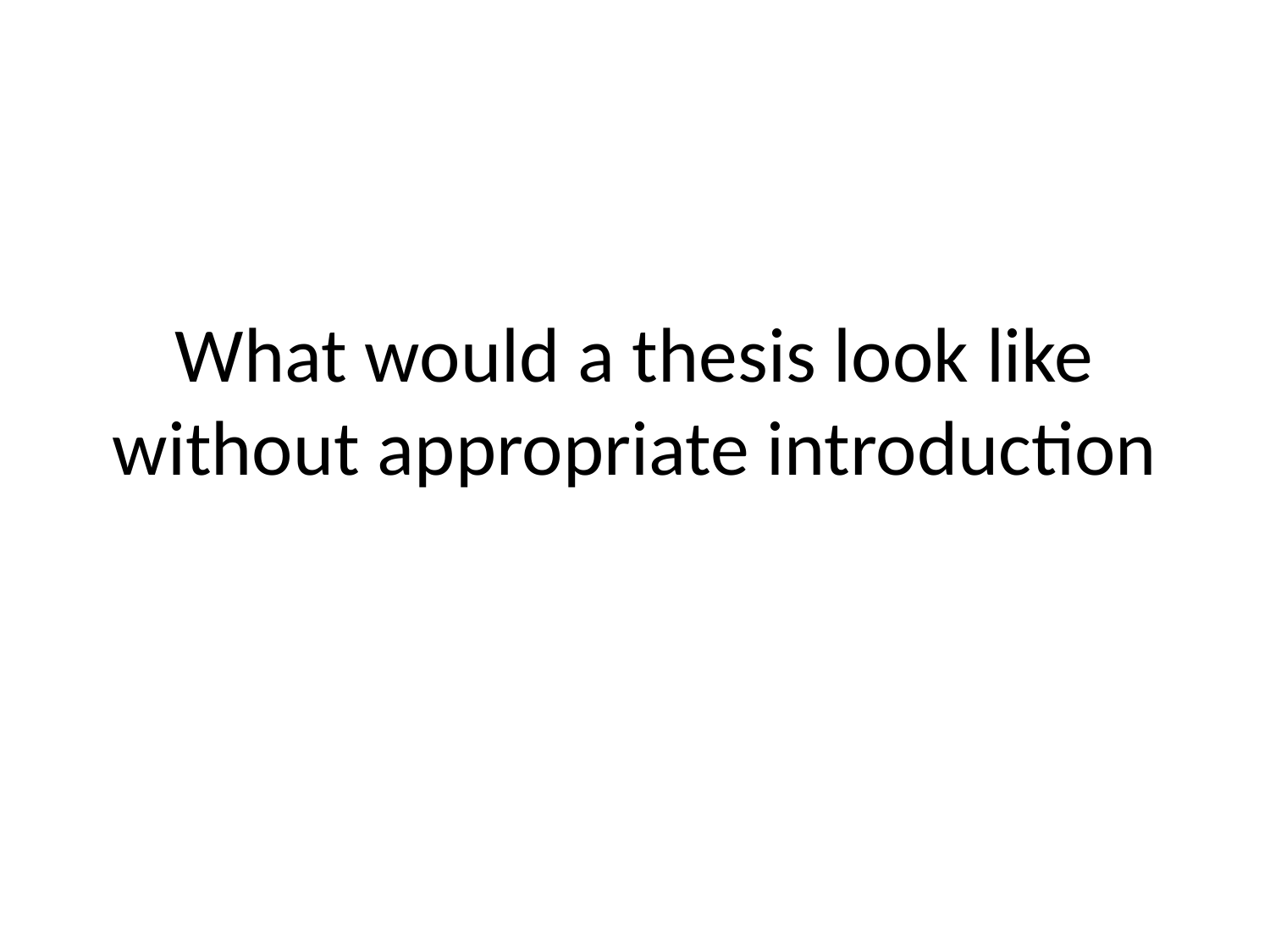

# What would a thesis look like without appropriate introduction